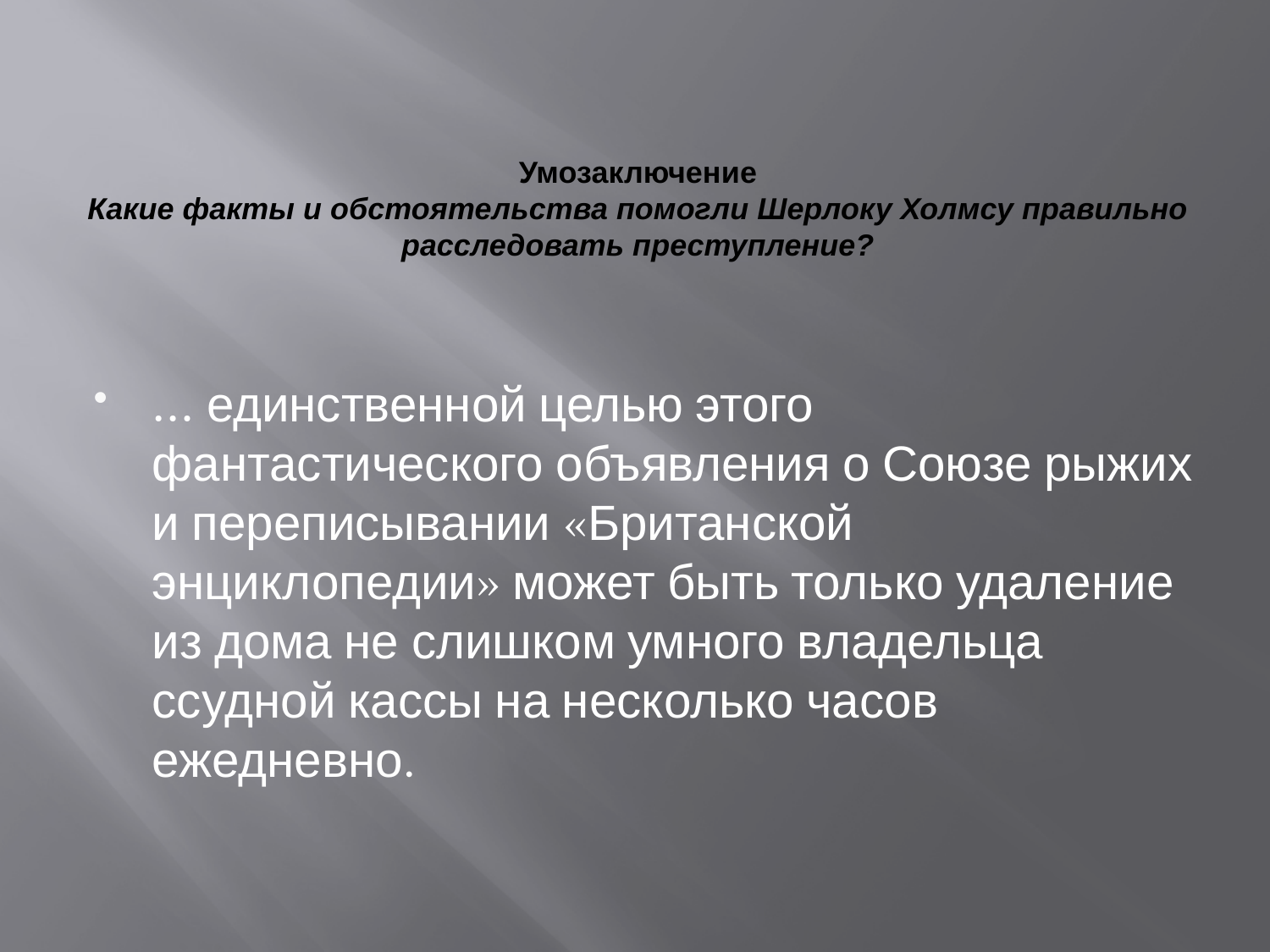

# Умозаключение Какие факты и обстоятельства помогли Шерлоку Холмсу правильно расследовать преступление?
… единственной целью этого фантастического объявления о Союзе рыжих и переписывании «Британской энциклопедии» может быть только удаление из дома не слишком умного владельца ссудной кассы на несколько часов ежедневно.